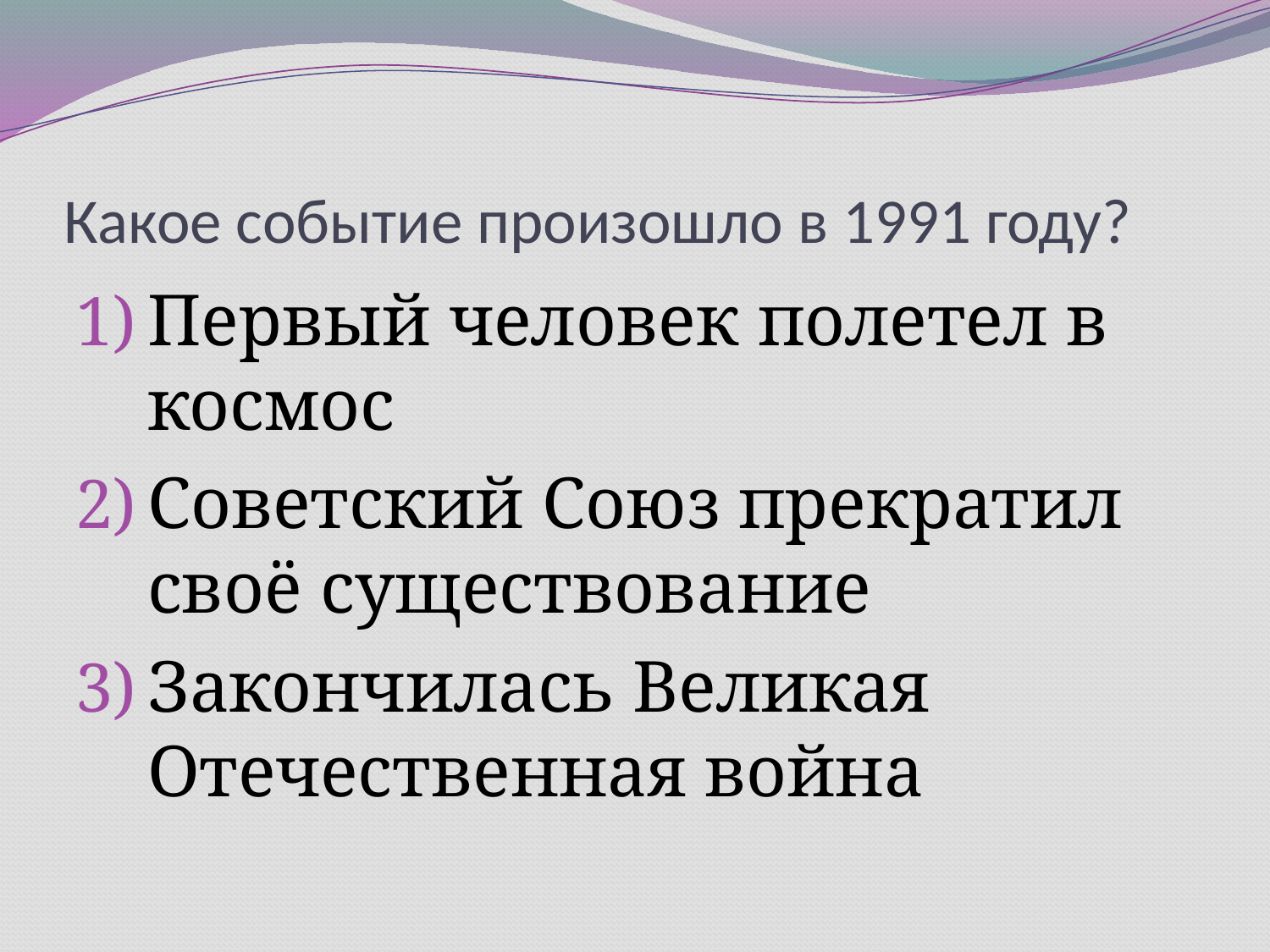

# Какое событие произошло в 1991 году?
Первый человек полетел в космос
Советский Союз прекратил своё существование
Закончилась Великая Отечественная война